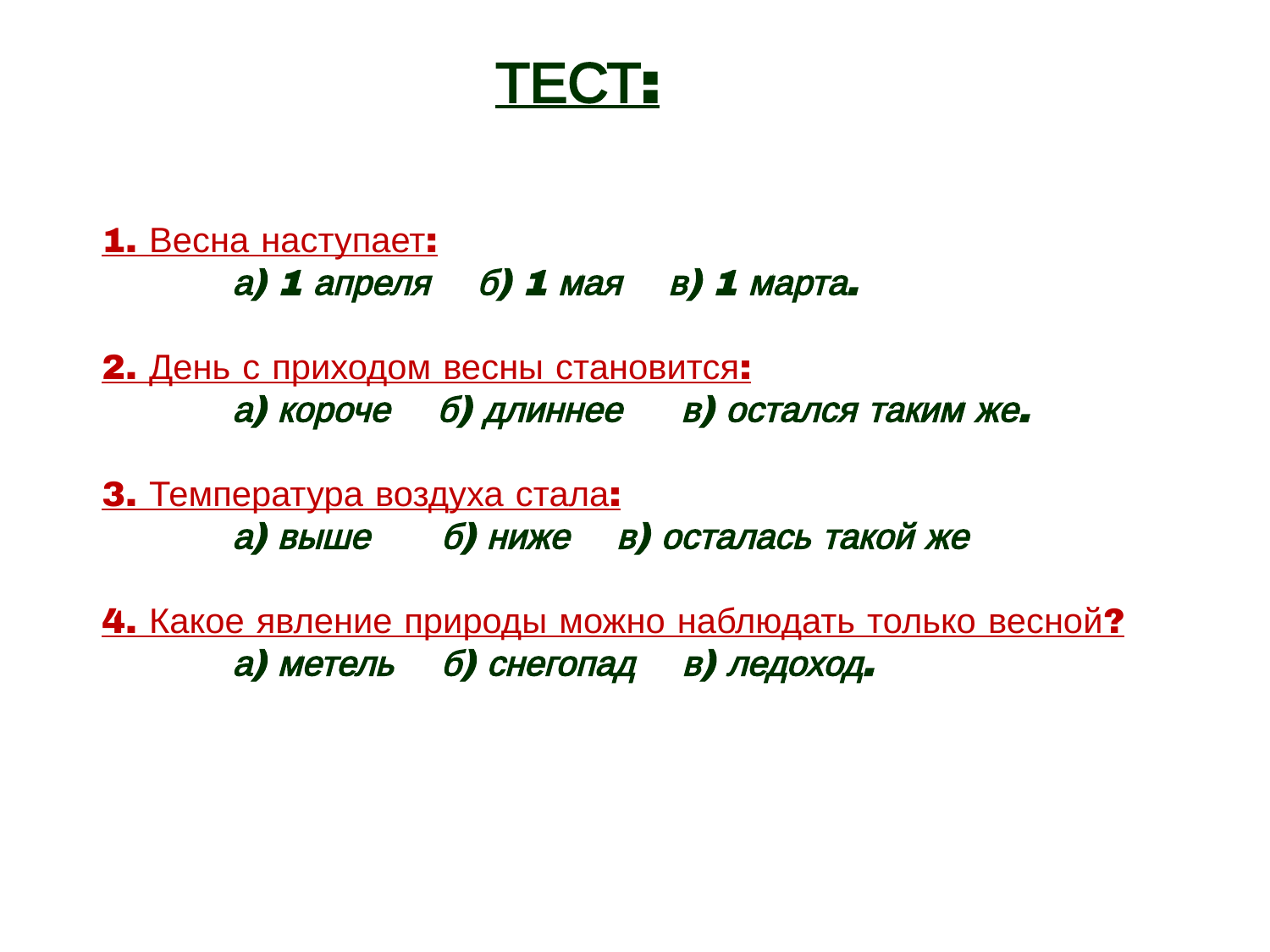

ТЕСТ:
1. Весна наступает:
           а) 1 апреля    б) 1 мая    в) 1 марта.

2. День с приходом весны становится:
           а) короче    б) длиннее     в) остался таким же.

3. Температура воздуха стала:
           а) выше      б) ниже    в) осталась такой же

4. Какое явление природы можно наблюдать только весной?
           а) метель    б) снегопад    в) ледоход.